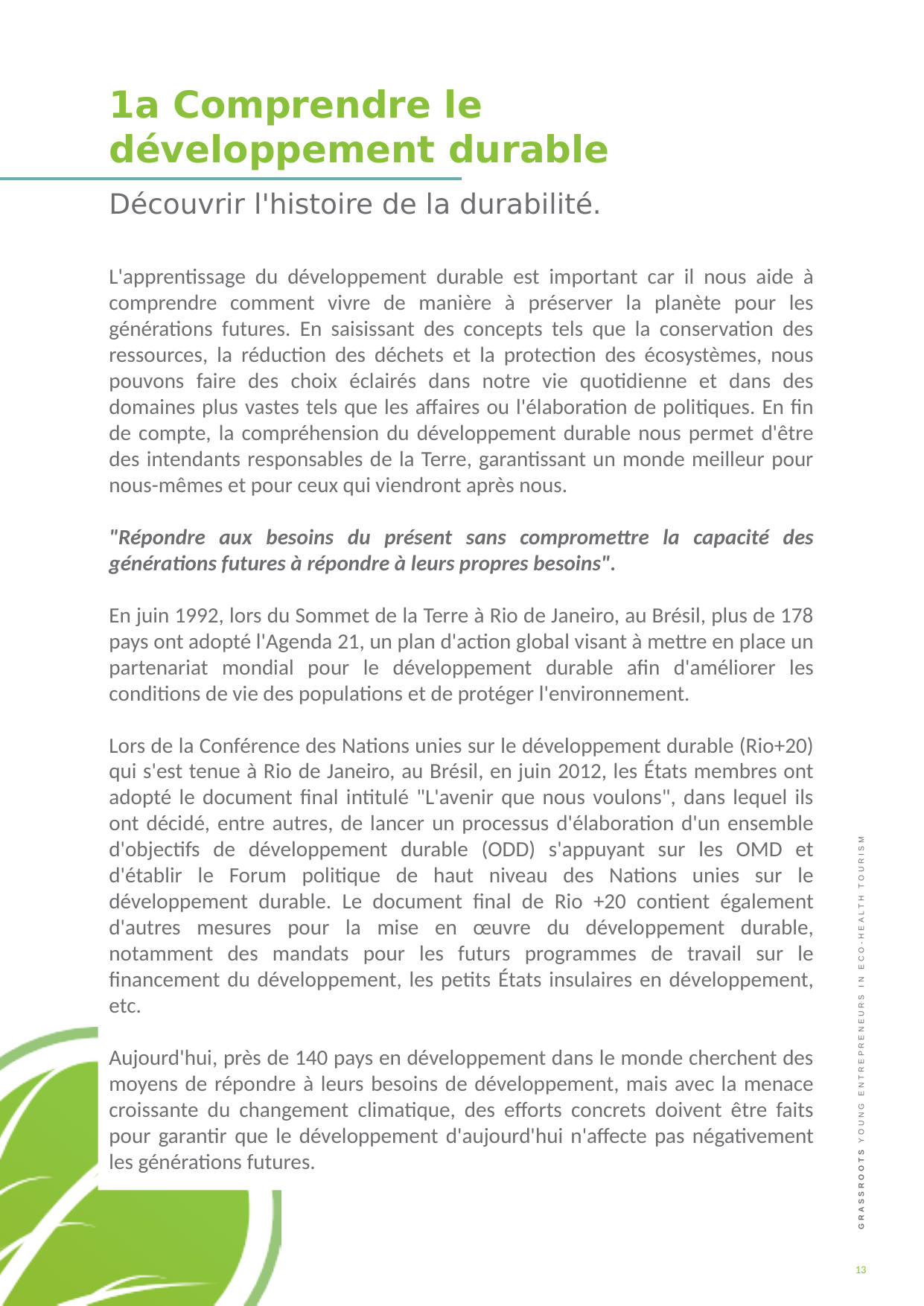

1a Comprendre le développement durable
Découvrir l'histoire de la durabilité.
L'apprentissage du développement durable est important car il nous aide à comprendre comment vivre de manière à préserver la planète pour les générations futures. En saisissant des concepts tels que la conservation des ressources, la réduction des déchets et la protection des écosystèmes, nous pouvons faire des choix éclairés dans notre vie quotidienne et dans des domaines plus vastes tels que les affaires ou l'élaboration de politiques. En fin de compte, la compréhension du développement durable nous permet d'être des intendants responsables de la Terre, garantissant un monde meilleur pour nous-mêmes et pour ceux qui viendront après nous.

"Répondre aux besoins du présent sans compromettre la capacité des générations futures à répondre à leurs propres besoins".

En juin 1992, lors du Sommet de la Terre à Rio de Janeiro, au Brésil, plus de 178 pays ont adopté l'Agenda 21, un plan d'action global visant à mettre en place un partenariat mondial pour le développement durable afin d'améliorer les conditions de vie des populations et de protéger l'environnement.

Lors de la Conférence des Nations unies sur le développement durable (Rio+20) qui s'est tenue à Rio de Janeiro, au Brésil, en juin 2012, les États membres ont adopté le document final intitulé "L'avenir que nous voulons", dans lequel ils ont décidé, entre autres, de lancer un processus d'élaboration d'un ensemble d'objectifs de développement durable (ODD) s'appuyant sur les OMD et d'établir le Forum politique de haut niveau des Nations unies sur le développement durable. Le document final de Rio +20 contient également d'autres mesures pour la mise en œuvre du développement durable, notamment des mandats pour les futurs programmes de travail sur le financement du développement, les petits États insulaires en développement, etc.

Aujourd'hui, près de 140 pays en développement dans le monde cherchent des moyens de répondre à leurs besoins de développement, mais avec la menace croissante du changement climatique, des efforts concrets doivent être faits pour garantir que le développement d'aujourd'hui n'affecte pas négativement les générations futures.
13